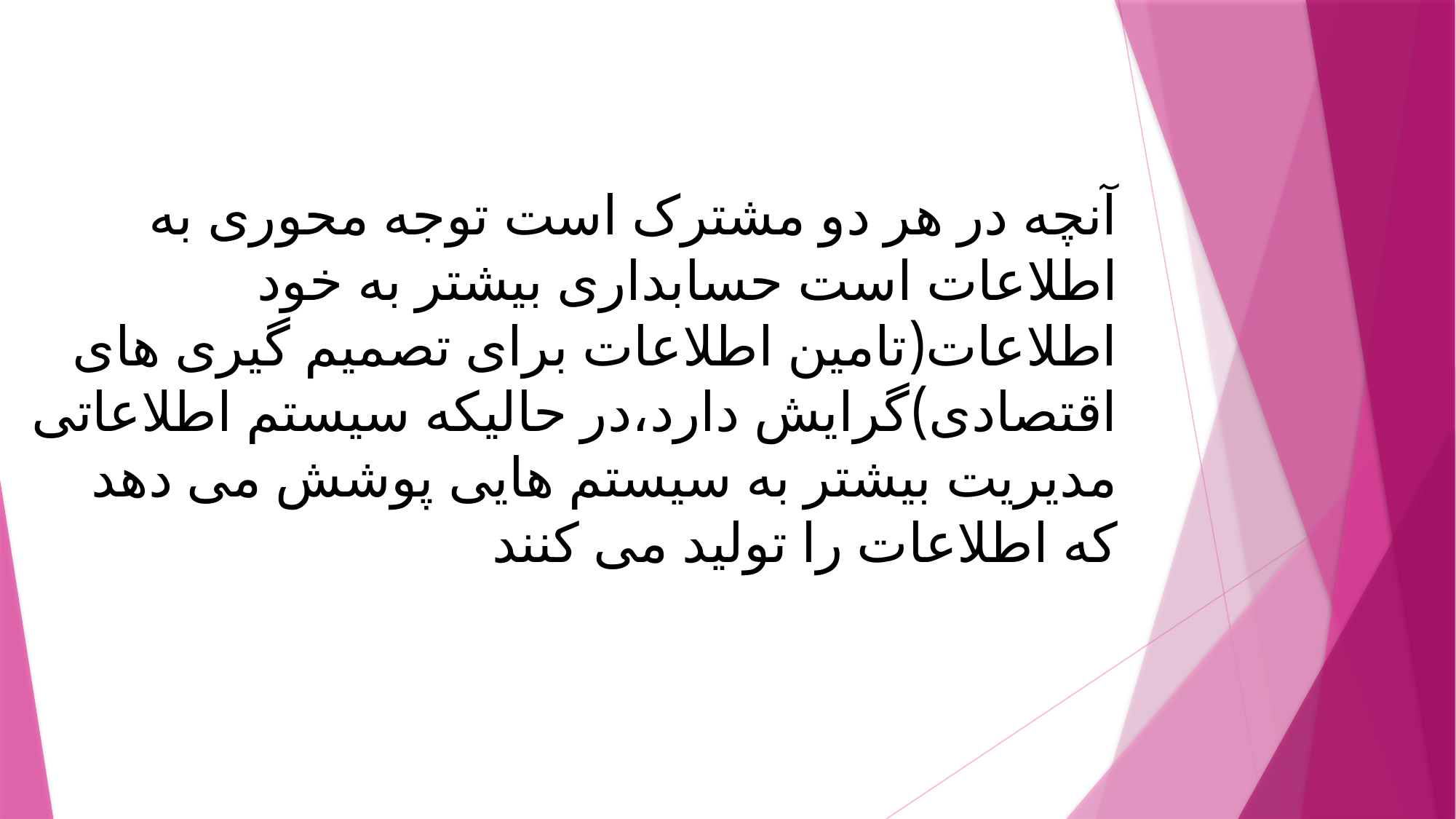

# آنچه در هر دو مشترک است توجه محوری به اطلاعات است حسابداری بیشتر به خود اطلاعات(تامین اطلاعات برای تصمیم گیری های اقتصادی)گرایش دارد،در حالیکه سیستم اطلاعاتی مدیریت بیشتر به سیستم هایی پوشش می دهد که اطلاعات را تولید می کنند